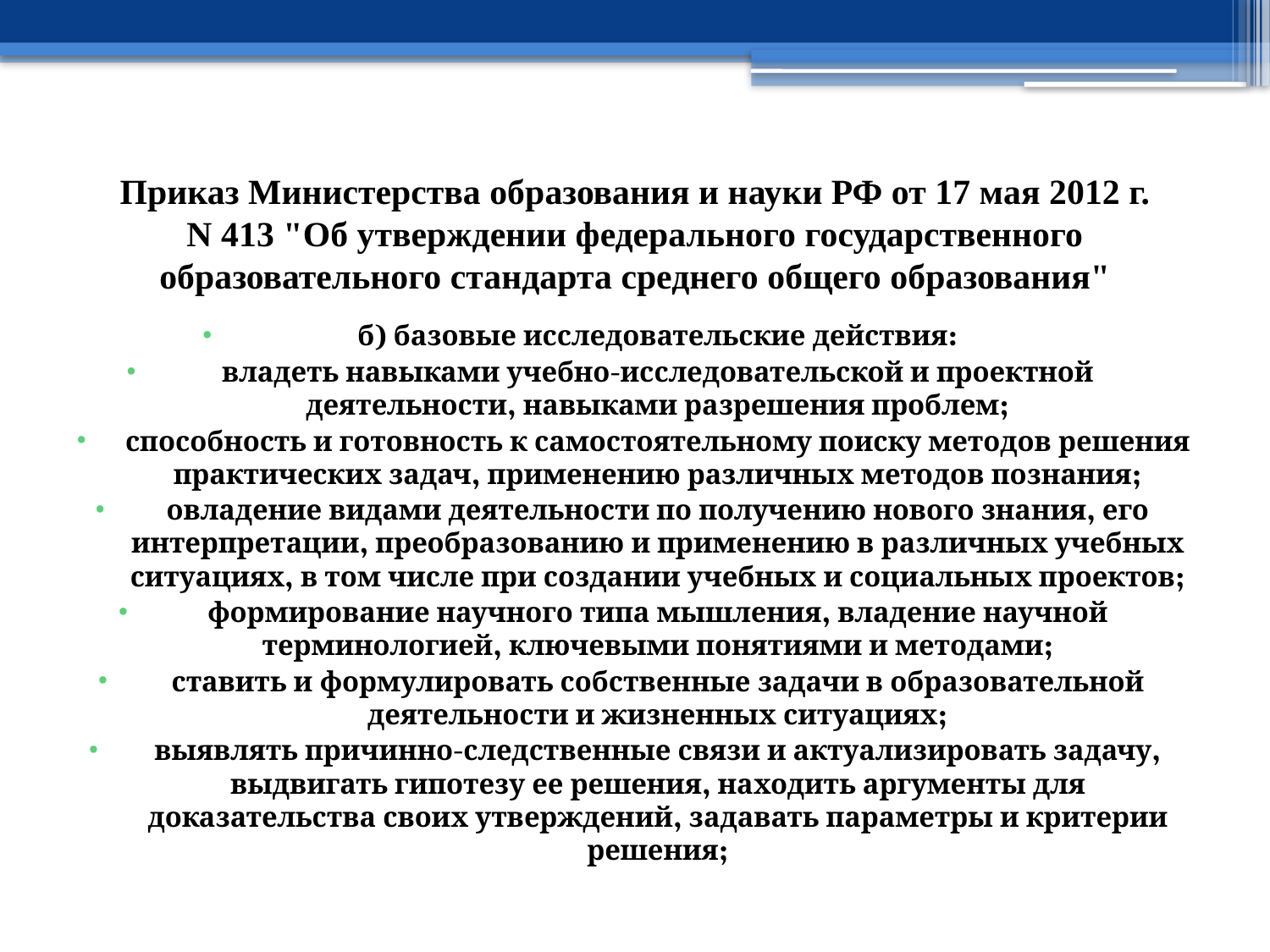

# Приказ Министерства образования и науки РФ от 17 мая 2012 г. N 413 "Об утверждении федерального государственного образовательного стандарта среднего общего образования"
б) базовые исследовательские действия:
владеть навыками учебно-исследовательской и проектной деятельности, навыками разрешения проблем;
способность и готовность к самостоятельному поиску методов решения практических задач, применению различных методов познания;
овладение видами деятельности по получению нового знания, его интерпретации, преобразованию и применению в различных учебных ситуациях, в том числе при создании учебных и социальных проектов;
формирование научного типа мышления, владение научной терминологией, ключевыми понятиями и методами;
ставить и формулировать собственные задачи в образовательной деятельности и жизненных ситуациях;
выявлять причинно-следственные связи и актуализировать задачу, выдвигать гипотезу ее решения, находить аргументы для доказательства своих утверждений, задавать параметры и критерии решения;